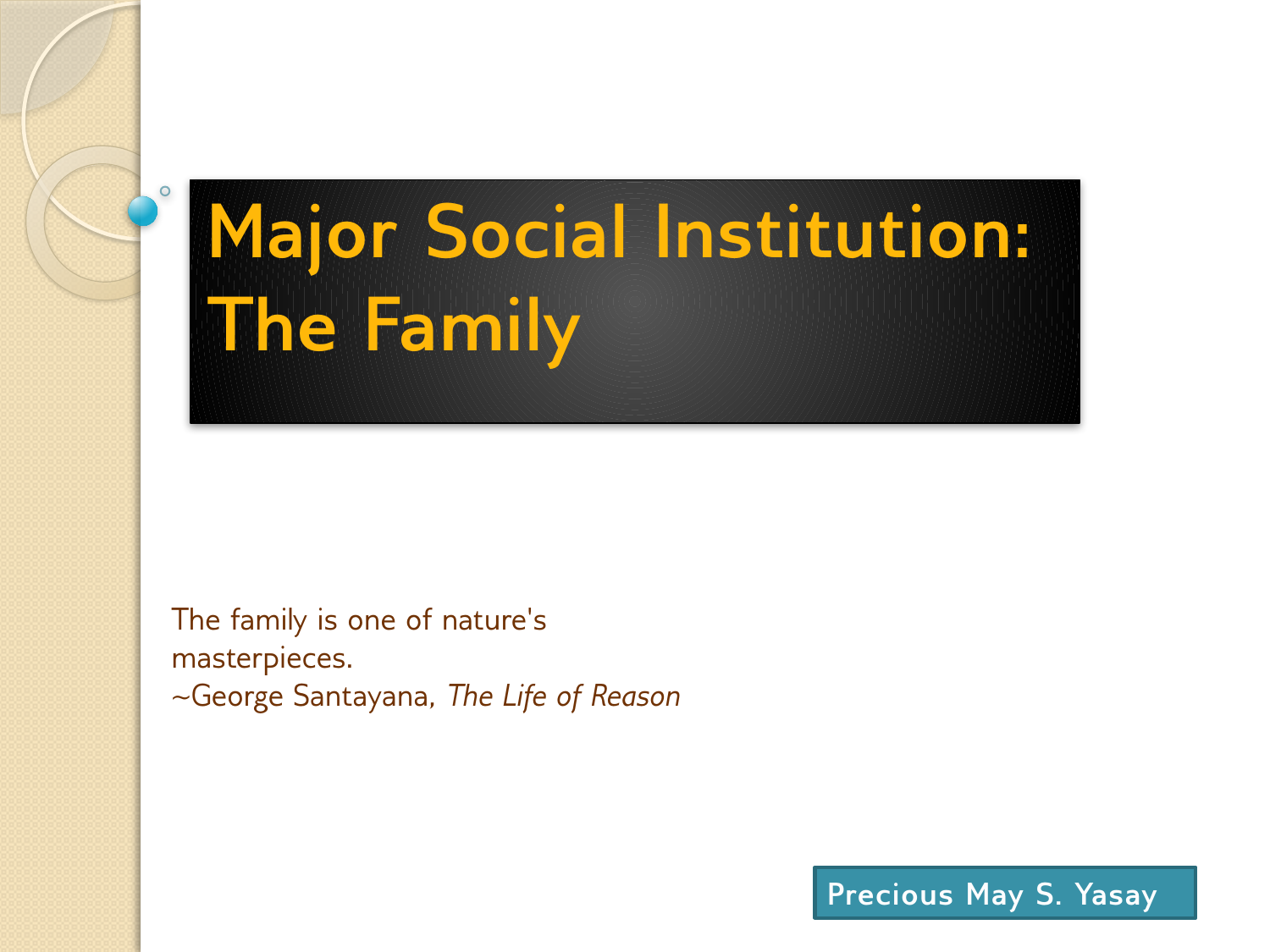

Major Social Institution: The Family

The family is one of nature's masterpieces.
~George Santayana, The Life of Reason
Precious May S. Yasay